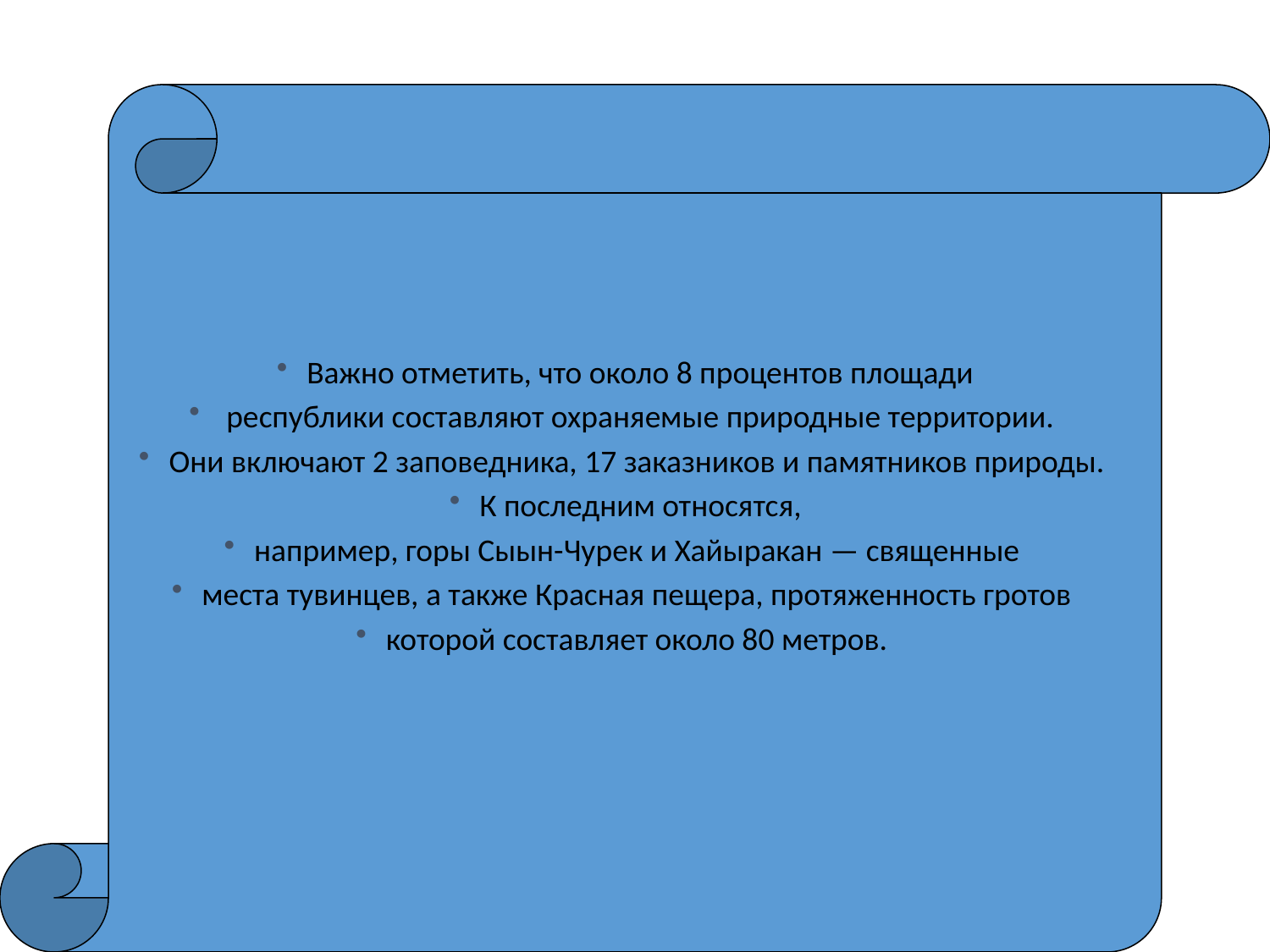

Важно отметить, что около 8 процентов площади
 республики составляют охраняемые природные территории.
Они включают 2 заповедника, 17 заказников и памятников природы.
К последним относятся,
например, горы Сыын-Чурек и Хайыракан — священные
места тувинцев, а также Красная пещера, протяженность гротов
которой составляет около 80 метров.